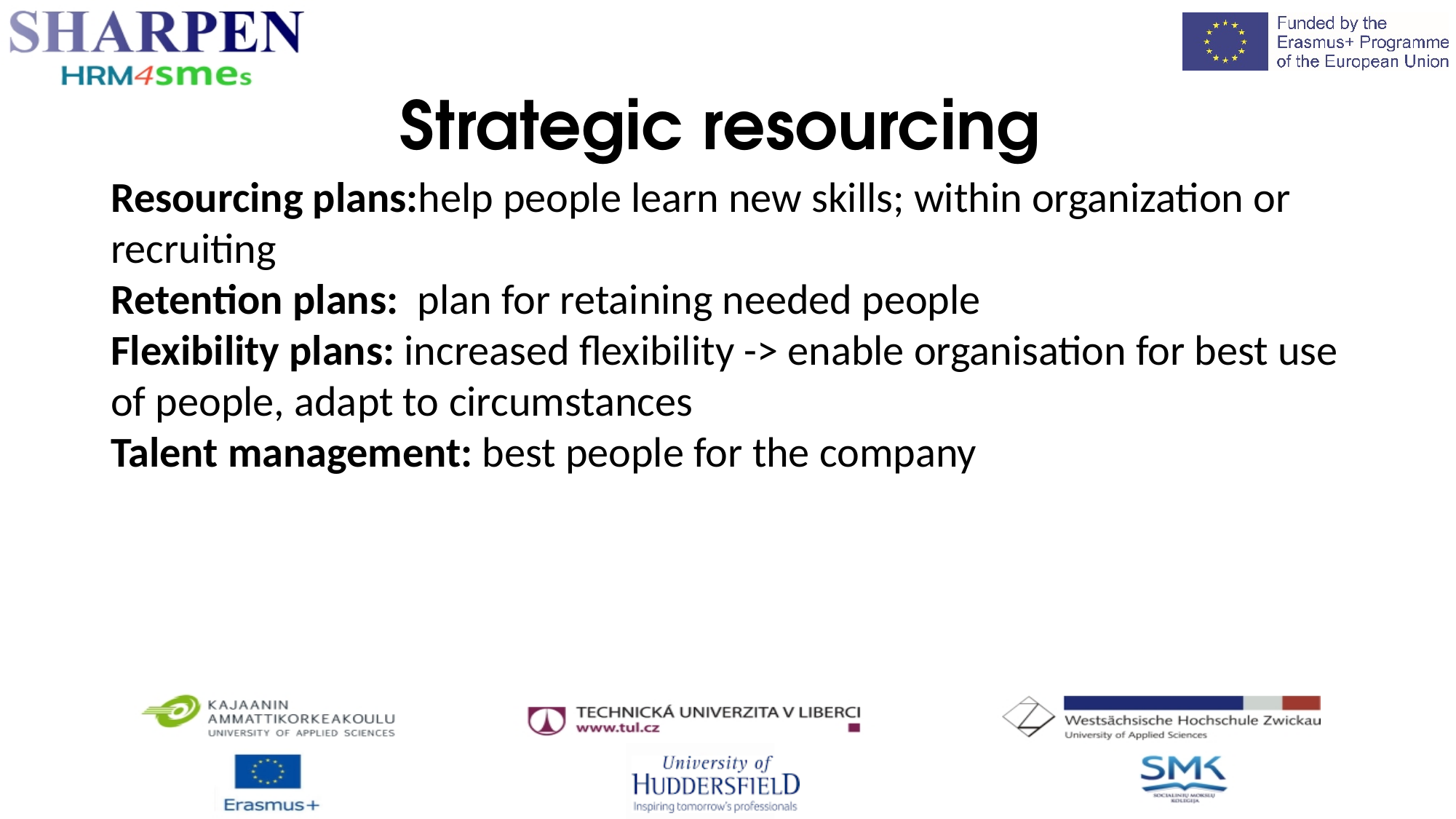

Strategic resourcing
Resourcing plans:help people learn new skills; within organization or recruiting
Retention plans:  plan for retaining needed people
Flexibility plans: increased flexibility -> enable organisation for best use of people, adapt to circumstances
Talent management: best people for the company